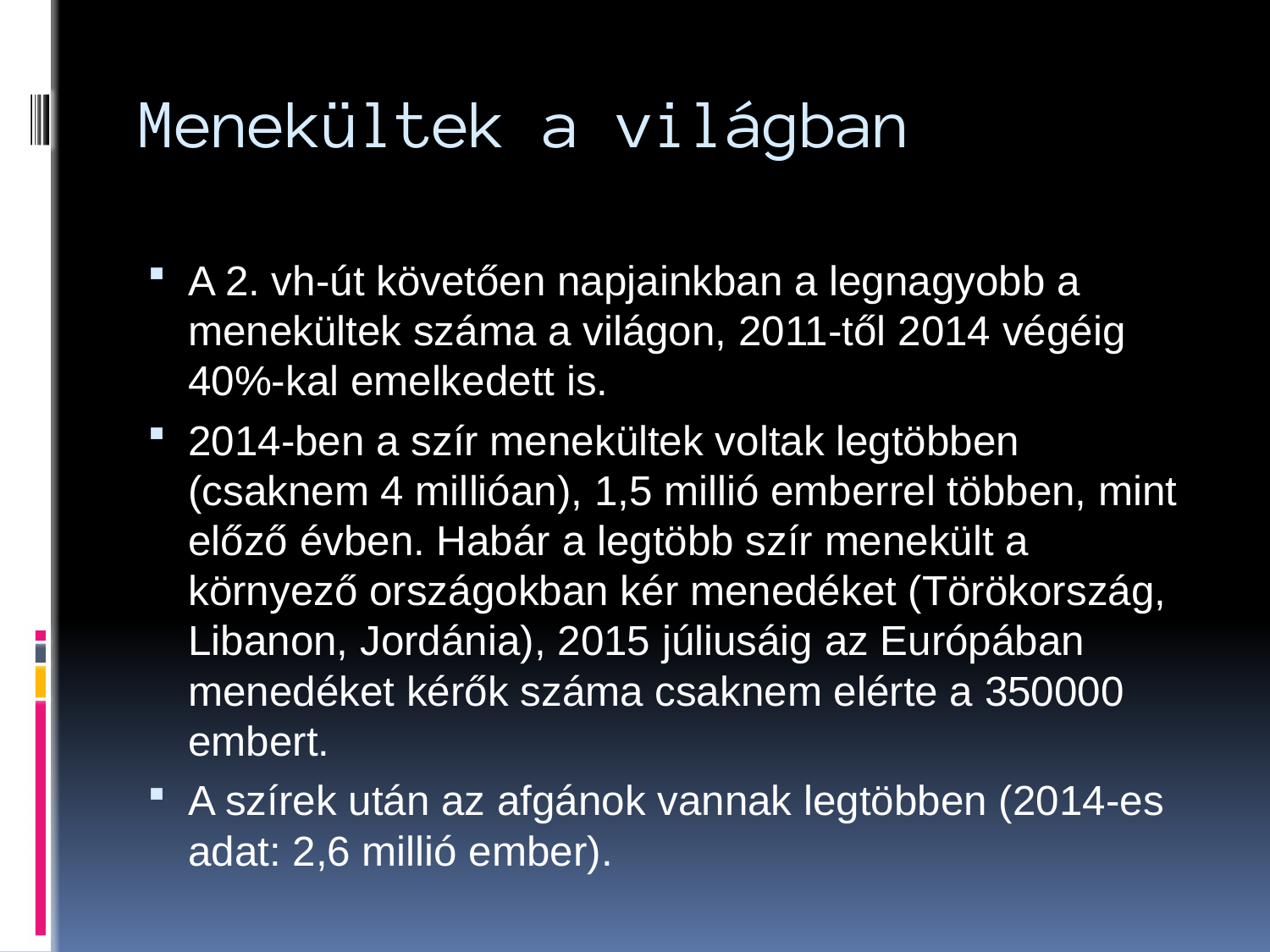

# Menekültek a világban
A 2. vh-út követően napjainkban a legnagyobb a menekültek száma a világon, 2011-től 2014 végéig 40%-kal emelkedett is.
2014-ben a szír menekültek voltak legtöbben (csaknem 4 millióan), 1,5 millió emberrel többen, mint előző évben. Habár a legtöbb szír menekült a környező országokban kér menedéket (Törökország, Libanon, Jordánia), 2015 júliusáig az Európában menedéket kérők száma csaknem elérte a 350000 embert.
A szírek után az afgánok vannak legtöbben (2014-es adat: 2,6 millió ember).